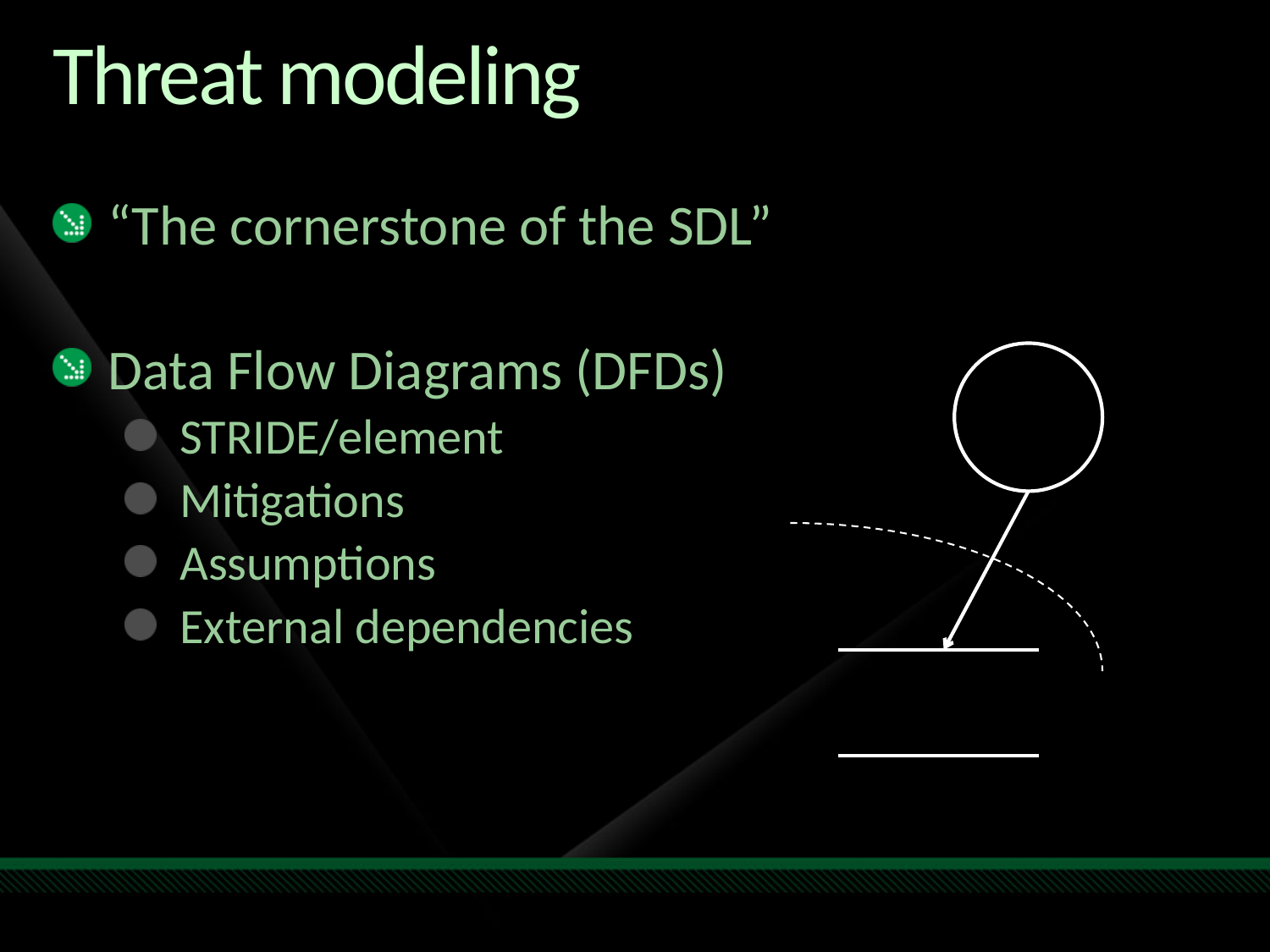

# Threat modeling
“The cornerstone of the SDL”

Data Flow Diagrams (DFDs)
STRIDE/element
Mitigations
Assumptions
External dependencies